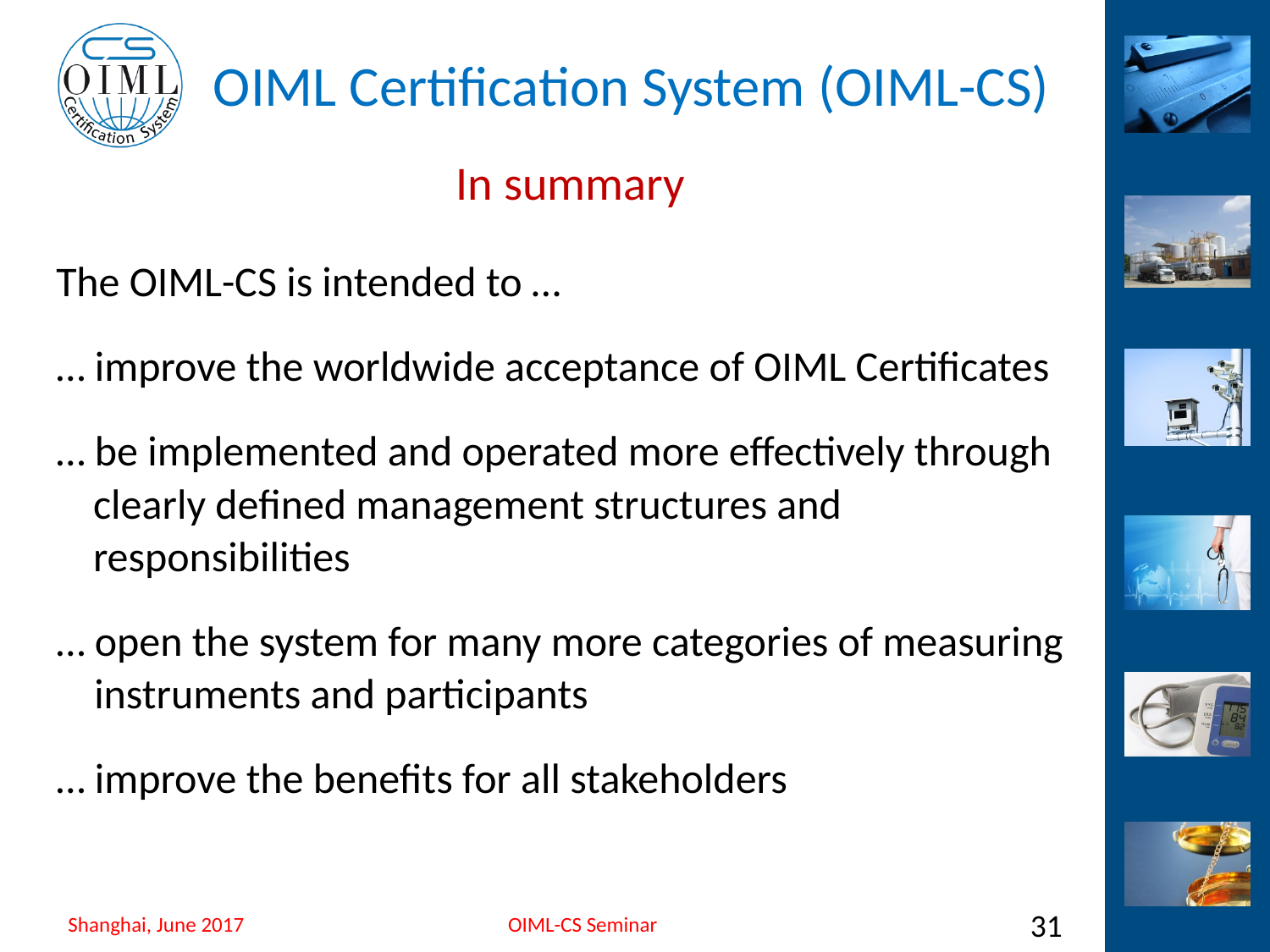

# In summary
The OIML-CS is intended to …
… improve the worldwide acceptance of OIML Certificates
… be implemented and operated more effectively through
clearly defined management structures and       responsibilities
… open the system for many more categories of measuring
    instruments and participants
… improve the benefits for all stakeholders
31